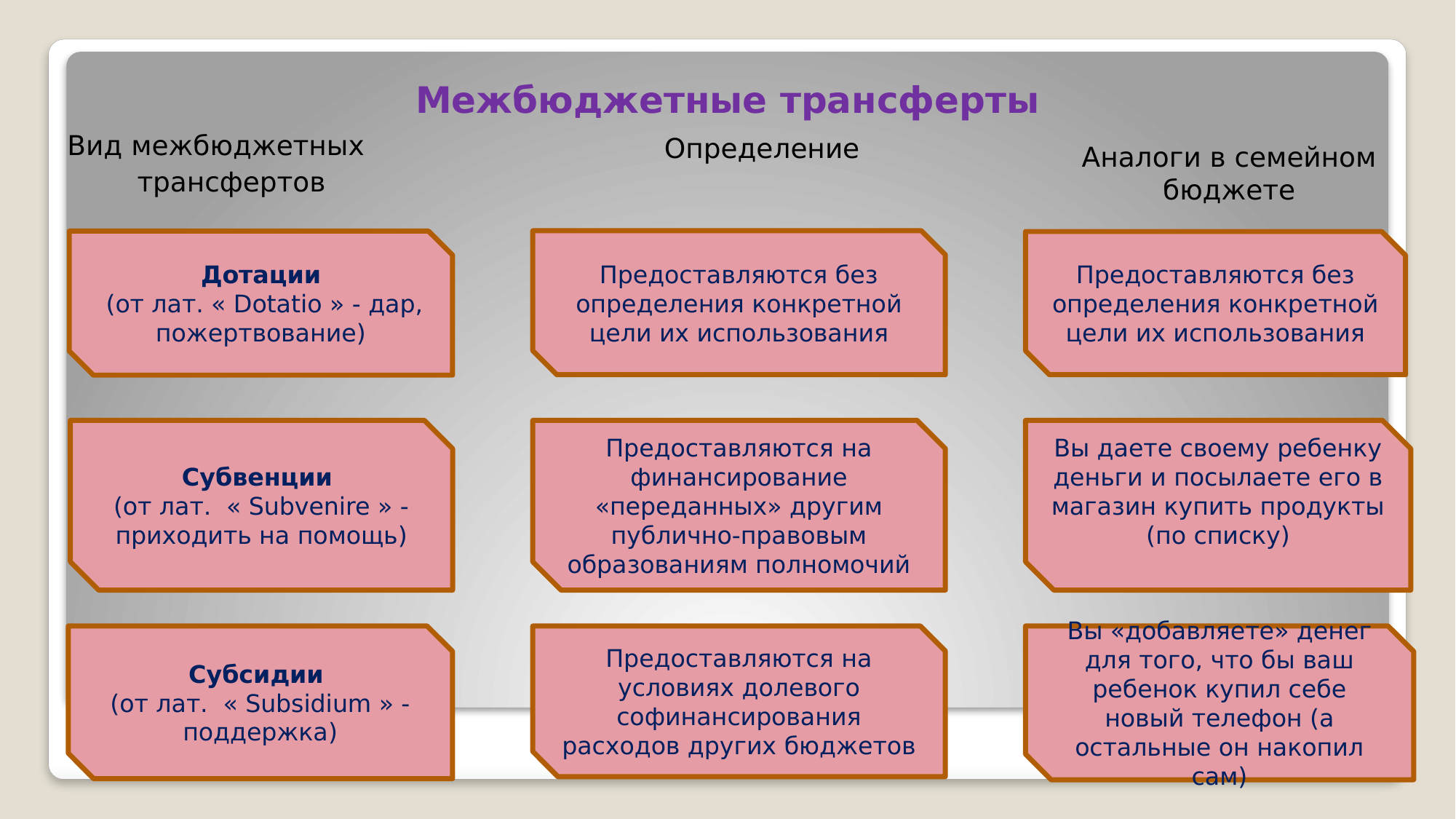

# Межбюджетные трансферты
Вид межбюджетных
        трансфертов
Определение
Аналоги в семейном бюджете

Предоставляются без определения конкретной цели их использования
Дотации
 (от лат. « Dotatio » - дар, пожертвование)
Предоставляются без определения конкретной цели их использования
Субвенции
(от лат.  « Subvenire » - приходить на помощь)
Предоставляются на финансирование «переданных» другим публично-правовым образованиям полномочий
Вы даете своему ребенку деньги и посылаете его в магазин купить продукты (по списку)

Субсидии
(от лат.  « Subsidium » - поддержка)
Предоставляются на условиях долевого софинансирования расходов других бюджетов
Вы «добавляете» денег для того, что бы ваш ребенок купил себе новый телефон (а остальные он накопил сам)